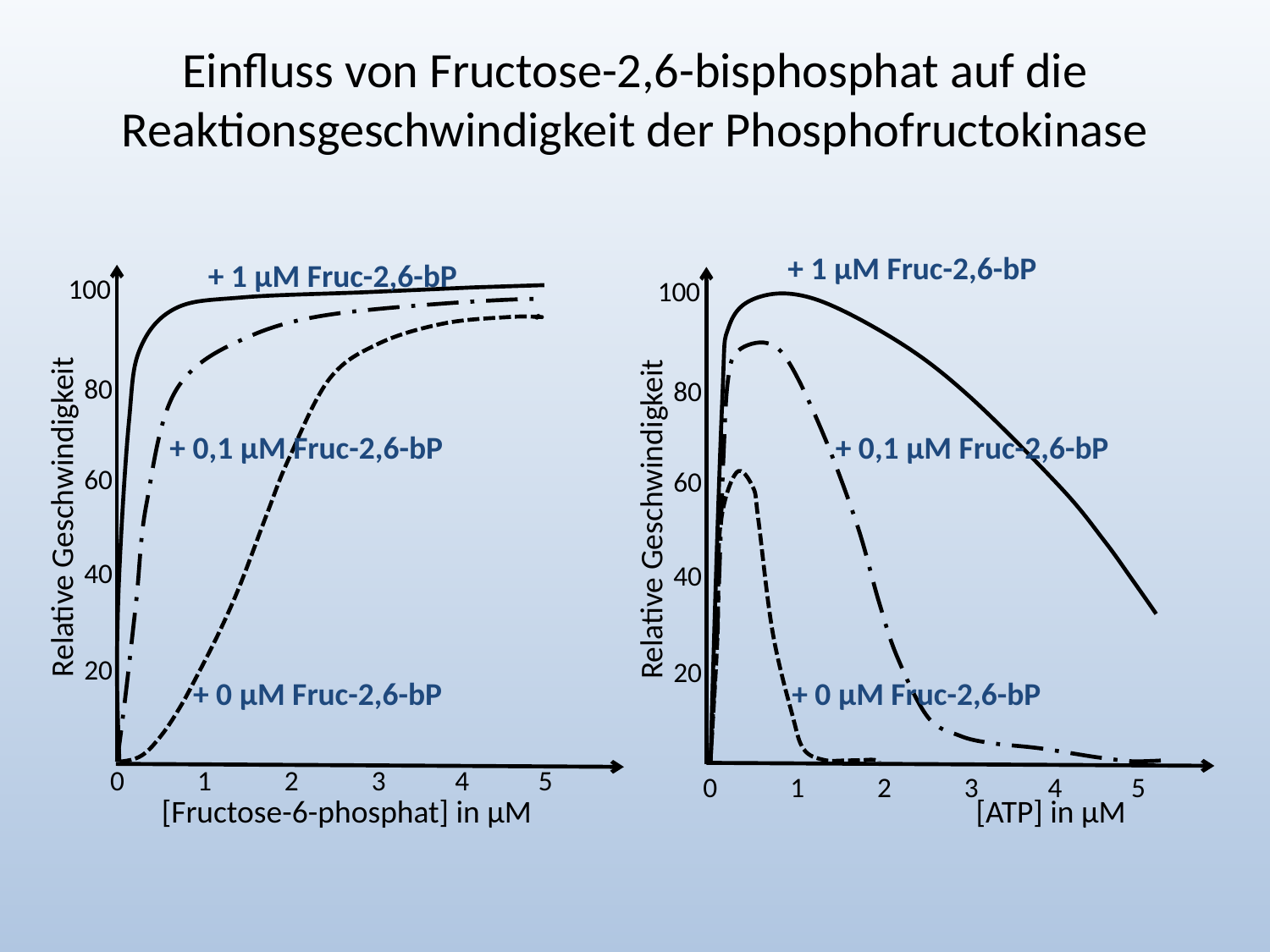

# Einfluss von Fructose-2,6-bisphosphat auf die Reaktionsgeschwindigkeit der Phosphofructokinase
+ 1 µM Fruc-2,6-bP
100

80
60
Relative Geschwindigkeit
40
20
0
1
2
3
4
5
[ATP] in µM
+ 0,1 µM Fruc-2,6-bP
+ 0 µM Fruc-2,6-bP
+ 1 µM Fruc-2,6-bP
100

80
60
Relative Geschwindigkeit
40
20
0
1
2
3
4
5
[Fructose-6-phosphat] in µM
+ 0,1 µM Fruc-2,6-bP
+ 0 µM Fruc-2,6-bP